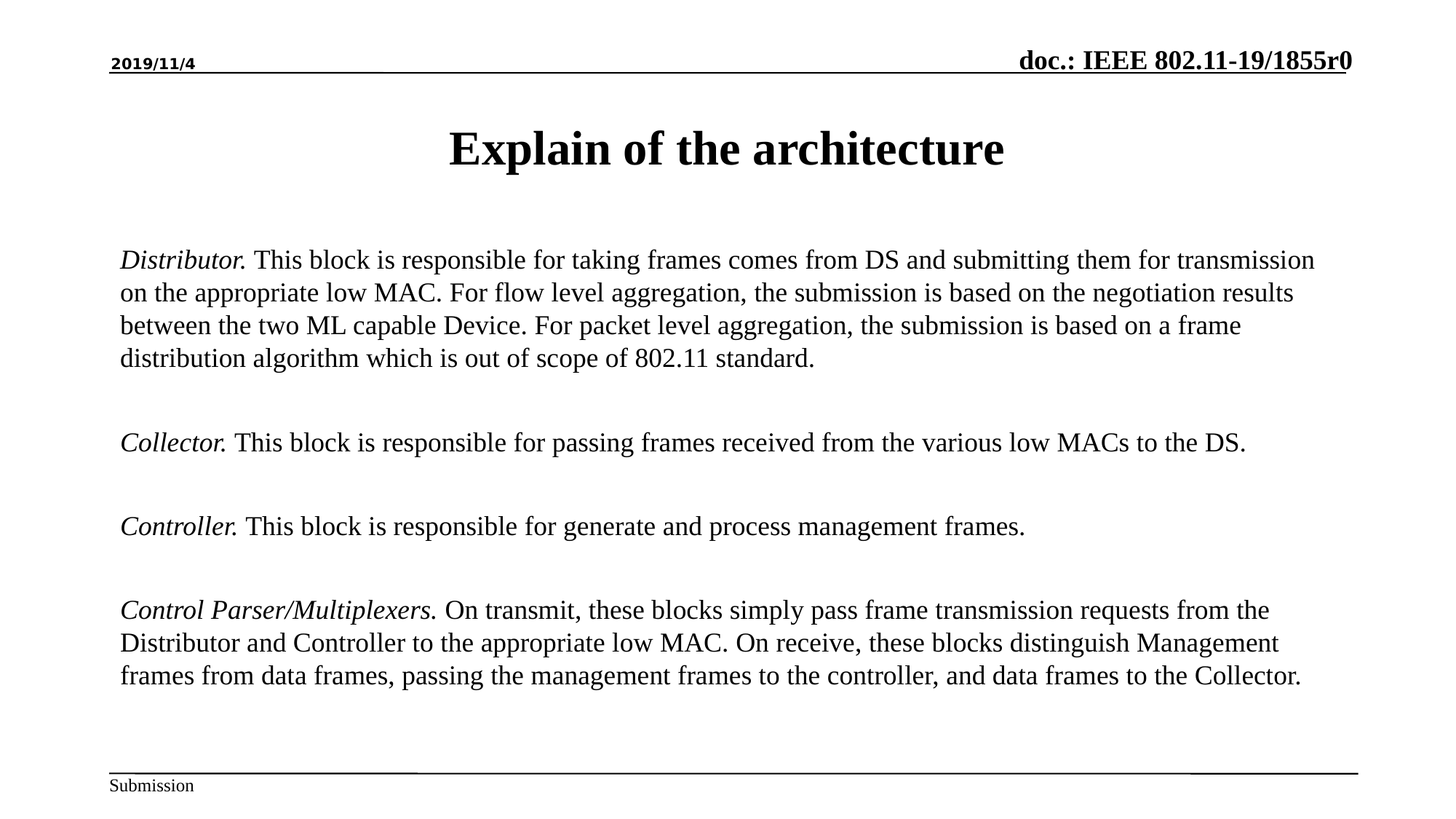

2019/11/4
# Explain of the architecture
Distributor. This block is responsible for taking frames comes from DS and submitting them for transmission on the appropriate low MAC. For flow level aggregation, the submission is based on the negotiation results between the two ML capable Device. For packet level aggregation, the submission is based on a frame distribution algorithm which is out of scope of 802.11 standard.

Collector. This block is responsible for passing frames received from the various low MACs to the DS.

Controller. This block is responsible for generate and process management frames.

Control Parser/Multiplexers. On transmit, these blocks simply pass frame transmission requests from the Distributor and Controller to the appropriate low MAC. On receive, these blocks distinguish Management frames from data frames, passing the management frames to the controller, and data frames to the Collector.